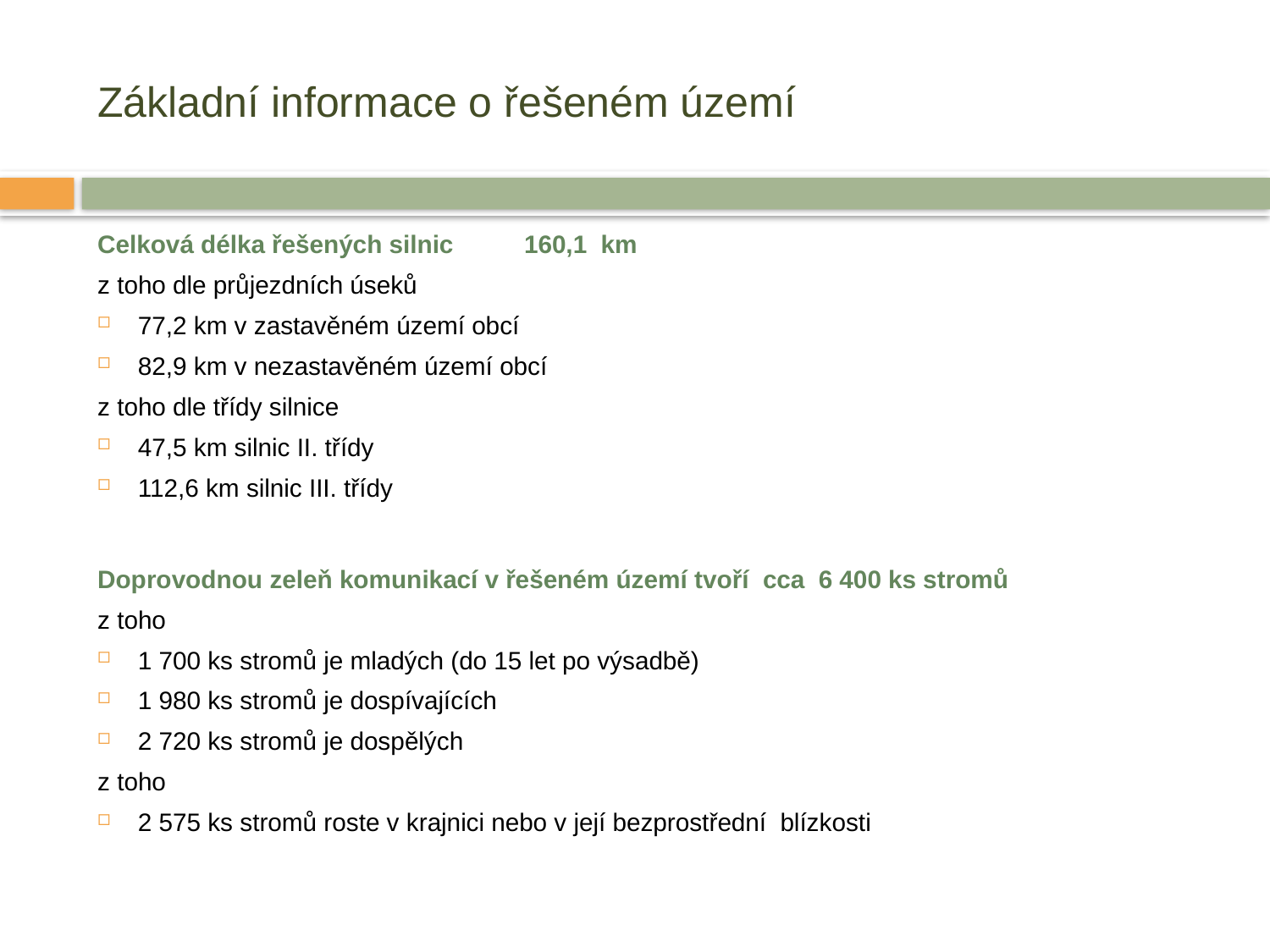

# Základní informace o řešeném území
Celková délka řešených silnic		160,1  km
z toho dle průjezdních úseků
77,2 km v zastavěném území obcí
82,9 km v nezastavěném území obcí
z toho dle třídy silnice
47,5 km silnic II. třídy
112,6 km silnic III. třídy

Doprovodnou zeleň komunikací v řešeném území tvoří  cca  6 400 ks stromů
z toho
1 700 ks stromů je mladých (do 15 let po výsadbě)
1 980 ks stromů je dospívajících
2 720 ks stromů je dospělých
z toho
2 575 ks stromů roste v krajnici nebo v její bezprostřední  blízkosti